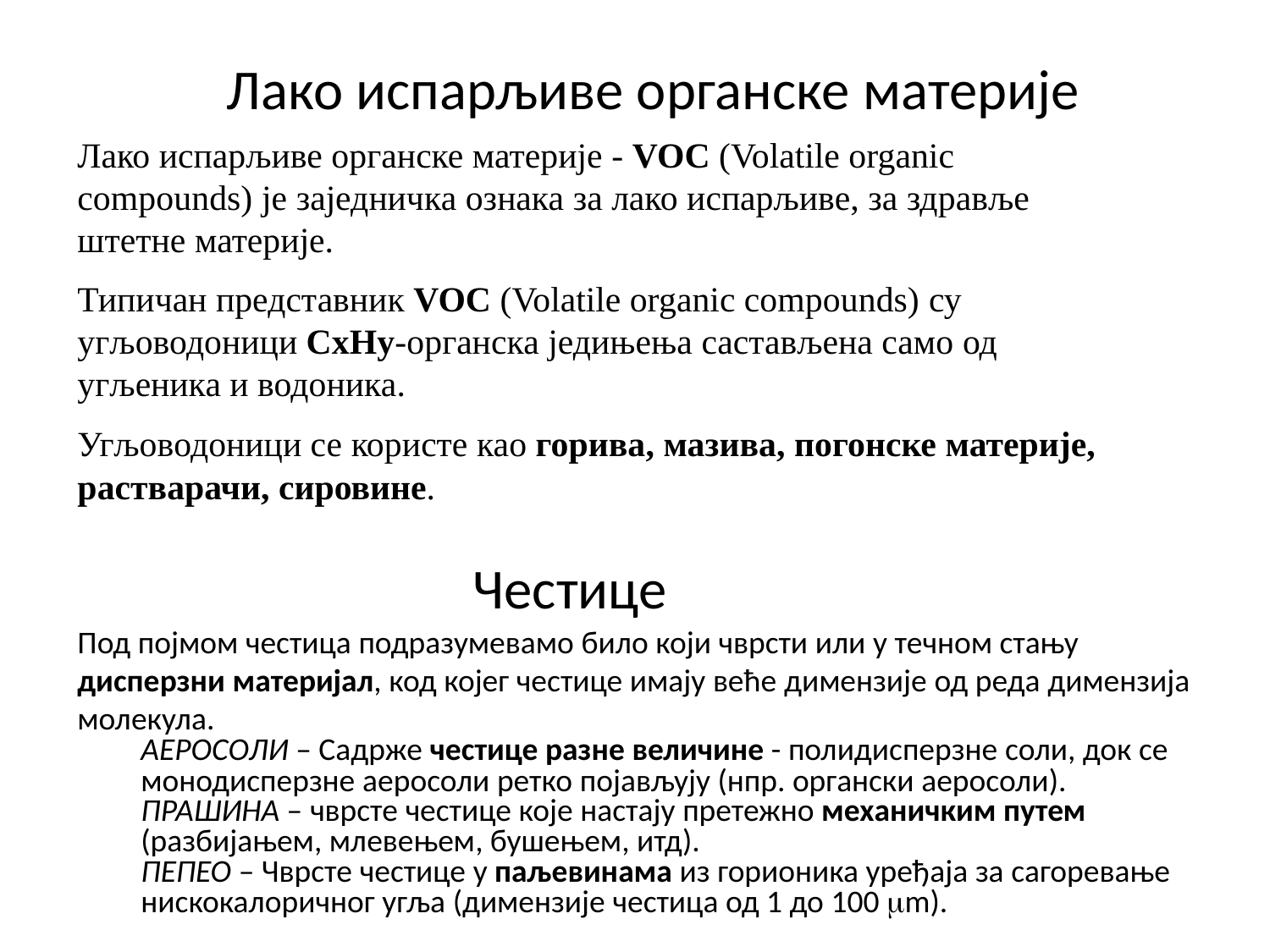

# Лако испарљиве органске материје
Лако испарљиве органске материје - VOC (Volatile organic compounds) је заједничка ознака за лако испарљиве, за здравље штетне материје.
Типичан представник VOC (Volatile organic compounds) су угљоводоници CxHy-органска једињења састављена само од угљеника и водоника.
Угљоводоници се користе као горива, мазива, погонске материје, растварачи, сировине.
Честице
Под појмом честица подразумевамо било који чврсти или у течном стању дисперзни материјал, код којег честице имају веће димензије од реда димензија молекула.
АЕРОСОЛИ – Садрже честице разне величине - полидисперзне соли, док се монодисперзне аеросоли ретко појављују (нпр. органски аеросоли).
ПРАШИНА – чврсте честице које настају претежно механичким путем (разбијањем, млевењем, бушењем, итд).
ПЕПЕО – Чврсте честице у паљевинама из горионика уређаја за сагоревање нискокалоричног угља (димензије честица од 1 до 100 μm).